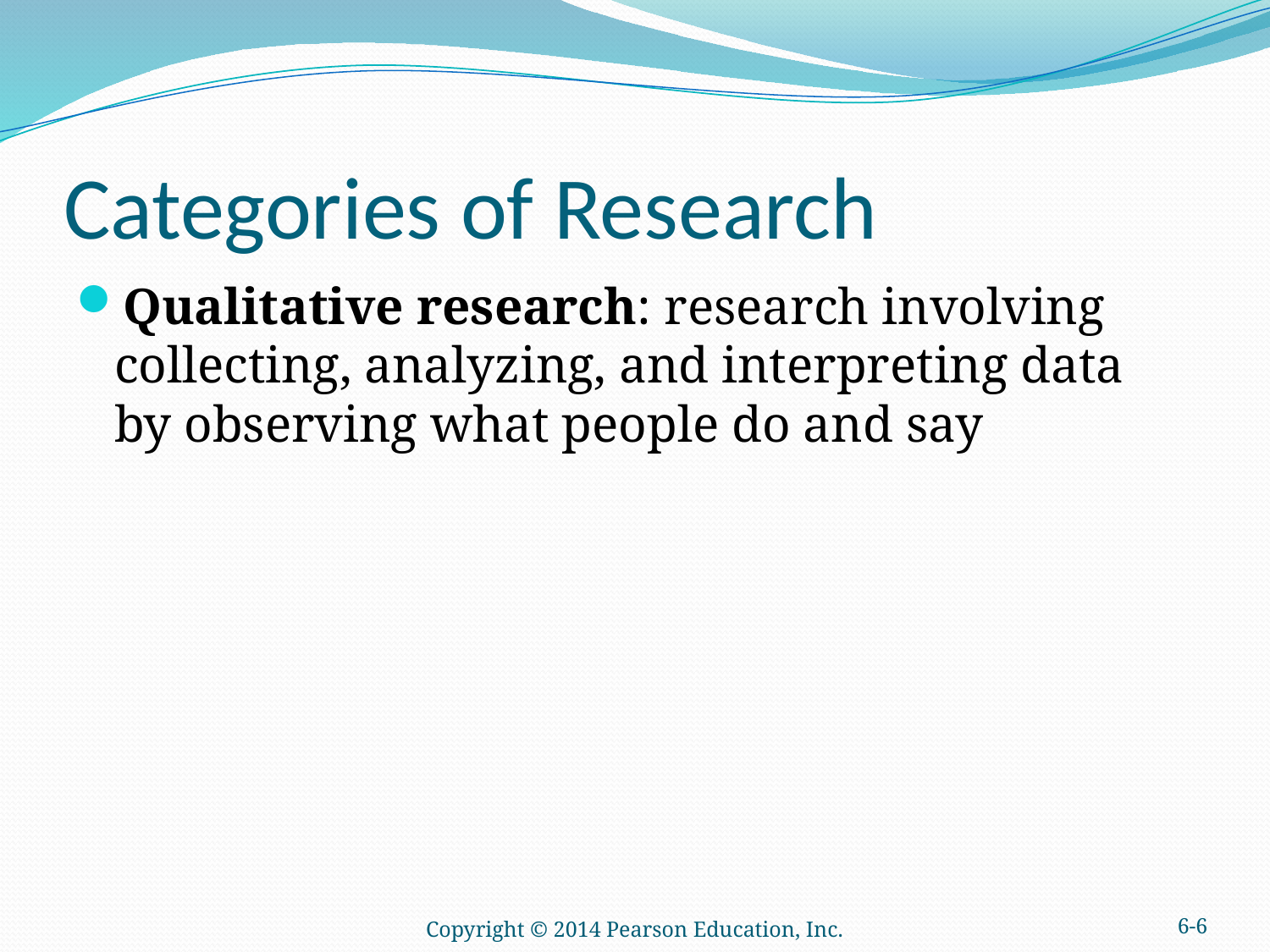

# Categories of Research
Qualitative research: research involving collecting, analyzing, and interpreting data by observing what people do and say